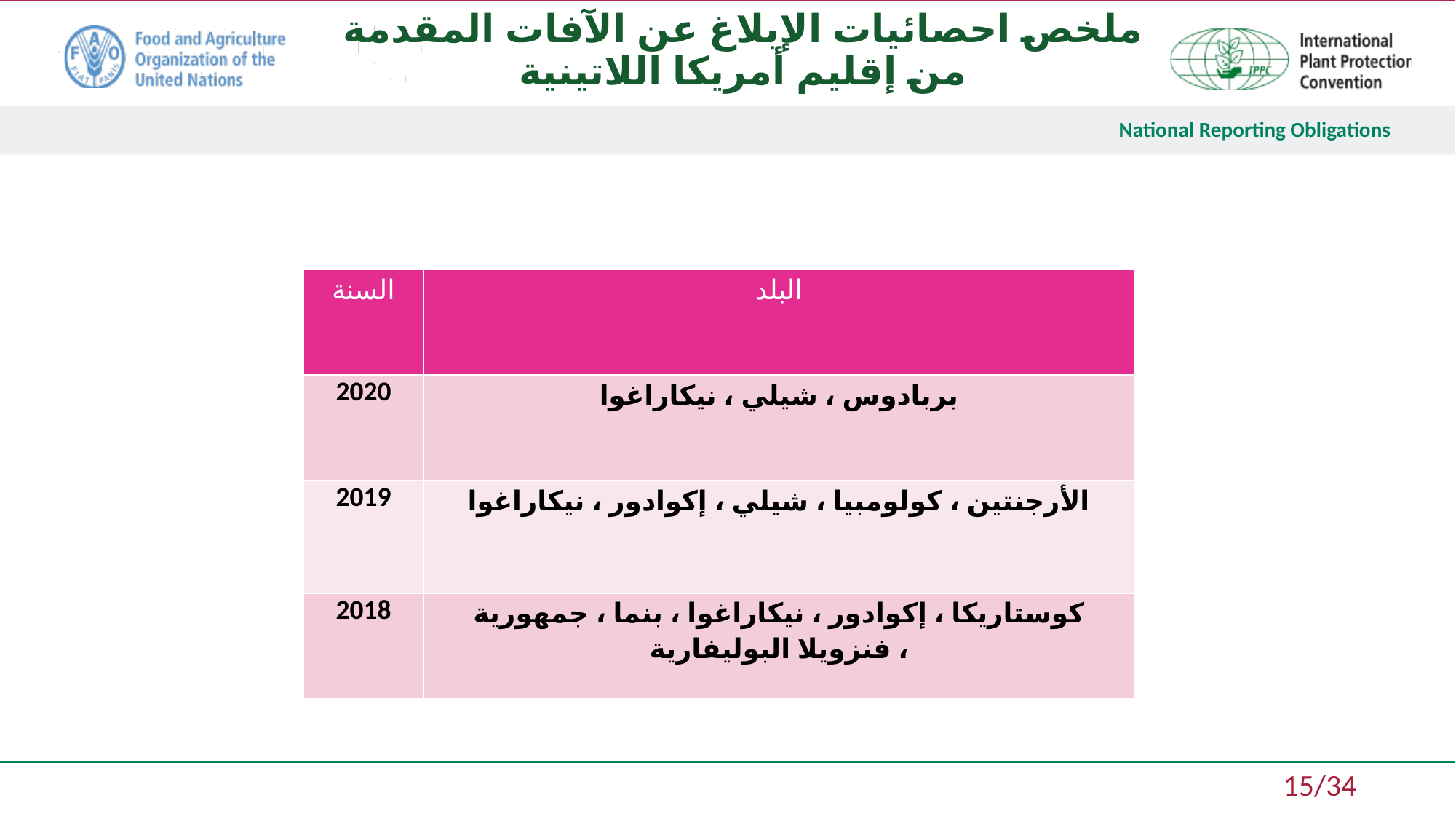

ملخص احصائيات الإبلاغ عن الآفات المقدمة من إقليم أمريكا اللاتينية
| السنة | البلد |
| --- | --- |
| 2020 | بربادوس ، شيلي ، نيكاراغوا |
| 2019 | الأرجنتين ، كولومبيا ، شيلي ، إكوادور ، نيكاراغوا |
| 2018 | كوستاريكا ، إكوادور ، نيكاراغوا ، بنما ، جمهورية فنزويلا البوليفارية ، |